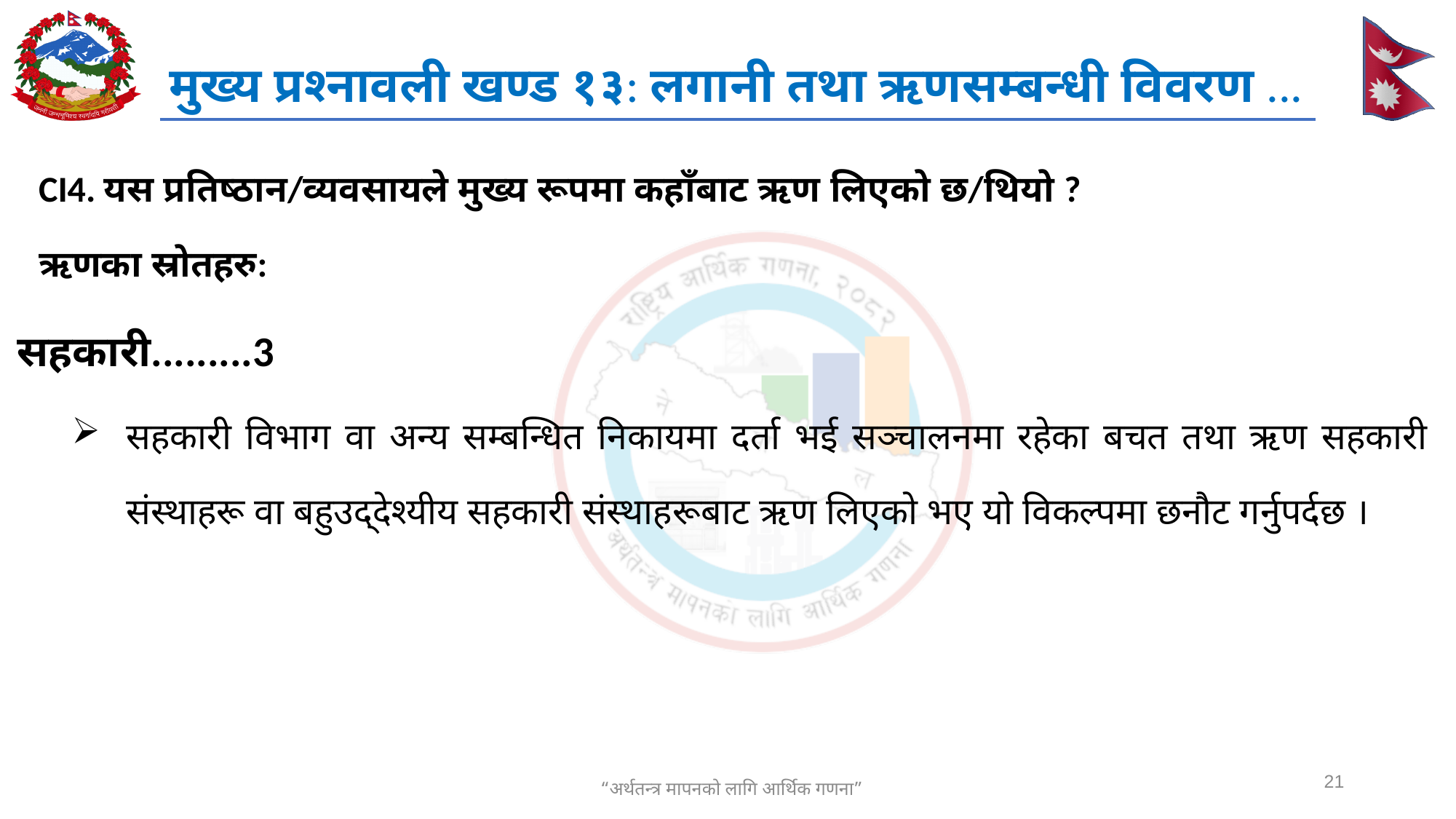

# मुख्य प्रश्नावली खण्ड १३: लगानी तथा ऋणसम्बन्धी विवरण ...
CI4. यस प्रतिष्ठान/व्यवसायले मुख्य रूपमा कहाँबाट ऋण लिएको छ/थियो ?
ऋणका स्रोतहरु:

सहकारी.........3
सहकारी विभाग वा अन्य सम्बन्धित निकायमा दर्ता भई सञ्चालनमा रहेका बचत तथा ऋण सहकारी संस्थाहरू वा बहुउद्देश्यीय सहकारी संस्थाहरूबाट ऋण लिएको भए यो विकल्पमा छनौट गर्नुपर्दछ ।
21
“अर्थतन्त्र मापनको लागि आर्थिक गणना”